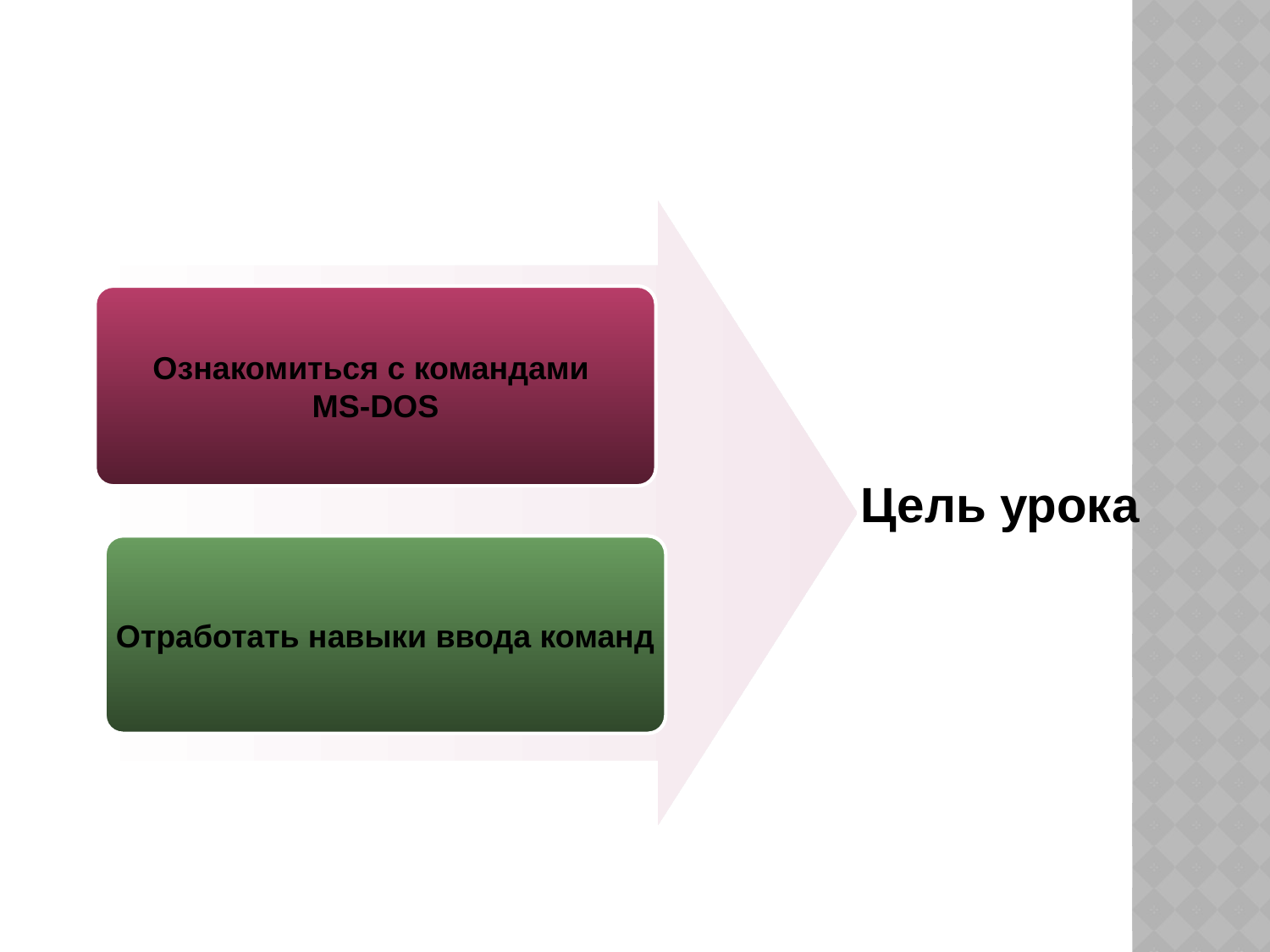

#

Ознакомиться с командами
MS-DOS

Цель урока
Отработать навыки ввода команд